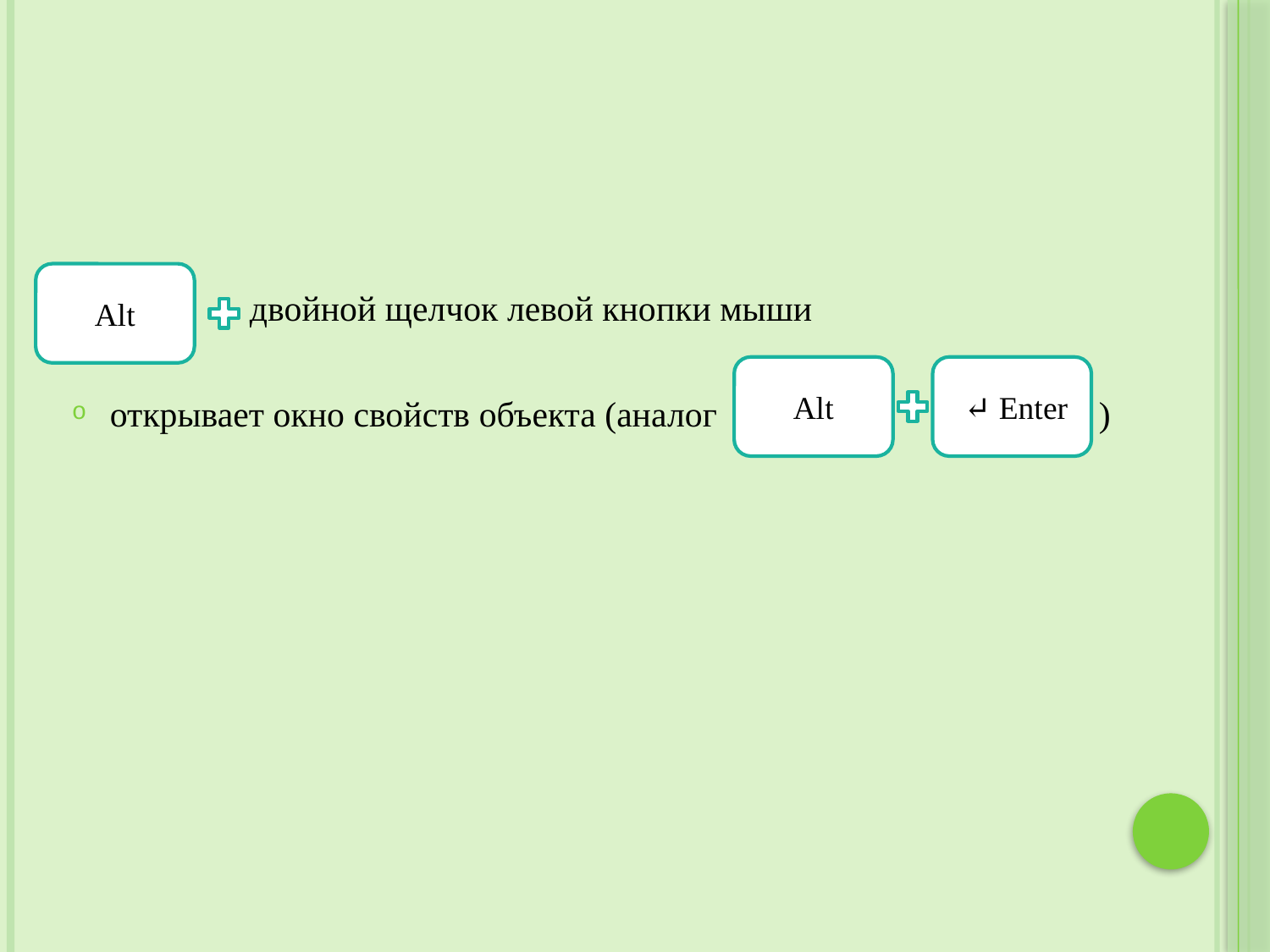

двойной щелчок левой кнопки мыши

открывает окно свойств объекта (аналог                                           )
Alt

Alt
 ↵ Enter